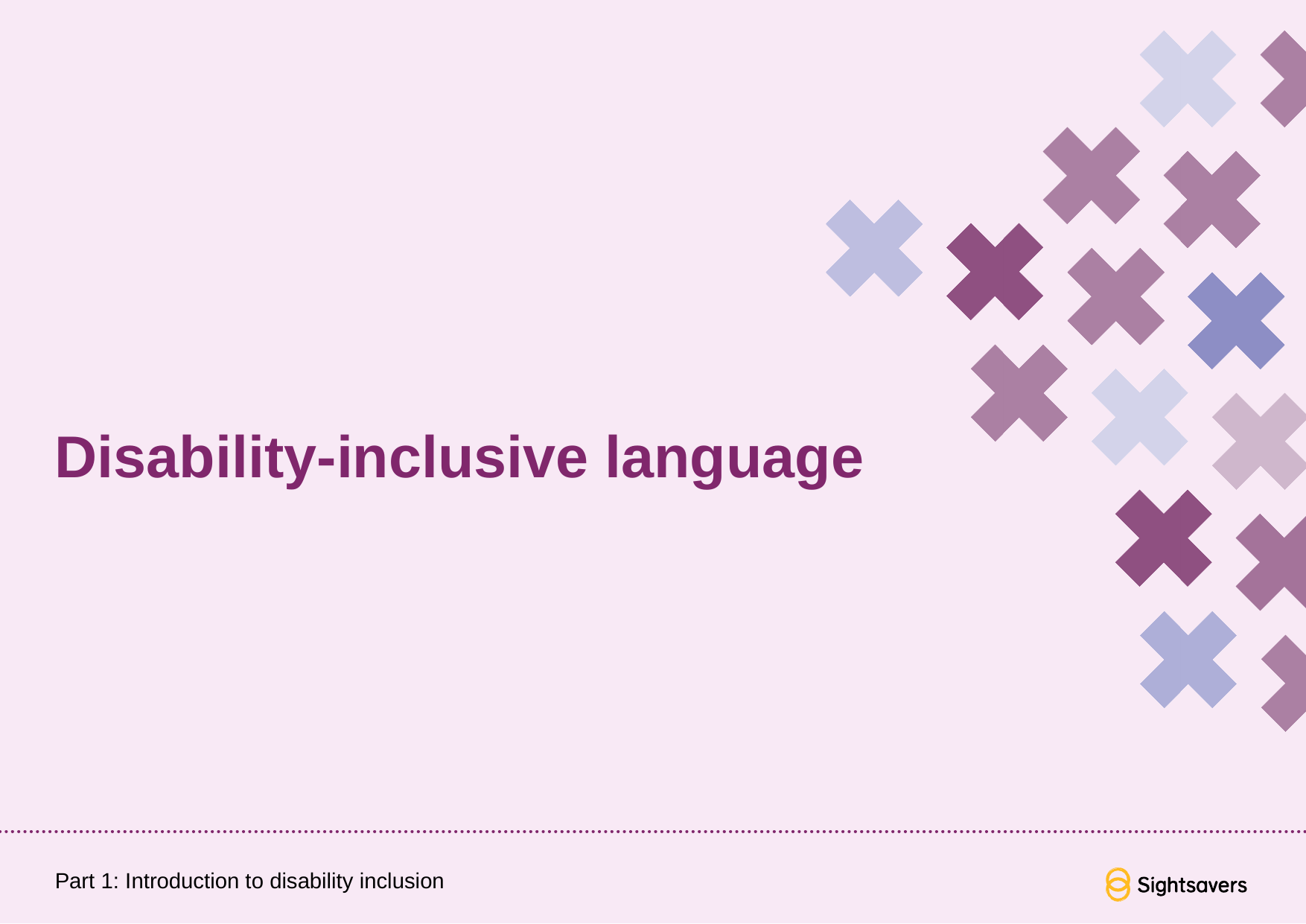

# Disability-inclusive language
Part 1: Introduction to disability inclusion